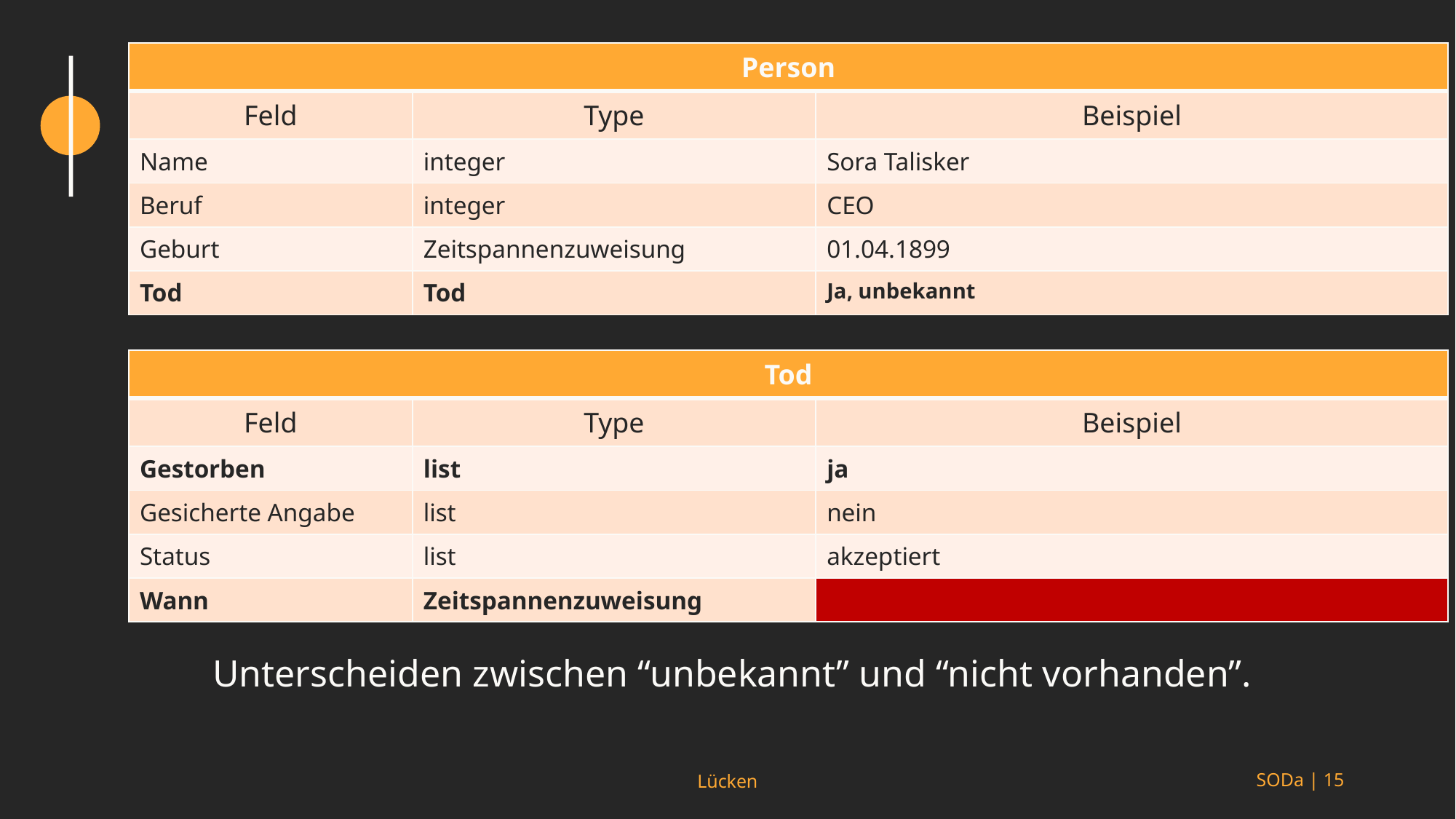

| Person |  |  |
| --- | --- | --- |
| Feld | Type | Beispiel |
| Name | integer | Sora Talisker |
| Beruf | integer | CEO |
| Geburt | Zeitspannenzuweisung | 01.04.1899 |
| Tod | Tod | Ja, unbekannt |
| Tod |  |  |
| --- | --- | --- |
| Feld | Type | Beispiel |
| Gestorben | list | ja |
| Gesicherte Angabe | list | nein |
| Status | list | akzeptiert |
| Wann | Zeitspannenzuweisung |  |
Unterscheiden zwischen “unbekannt” und “nicht vorhanden”.

Lücken
SODa | 15